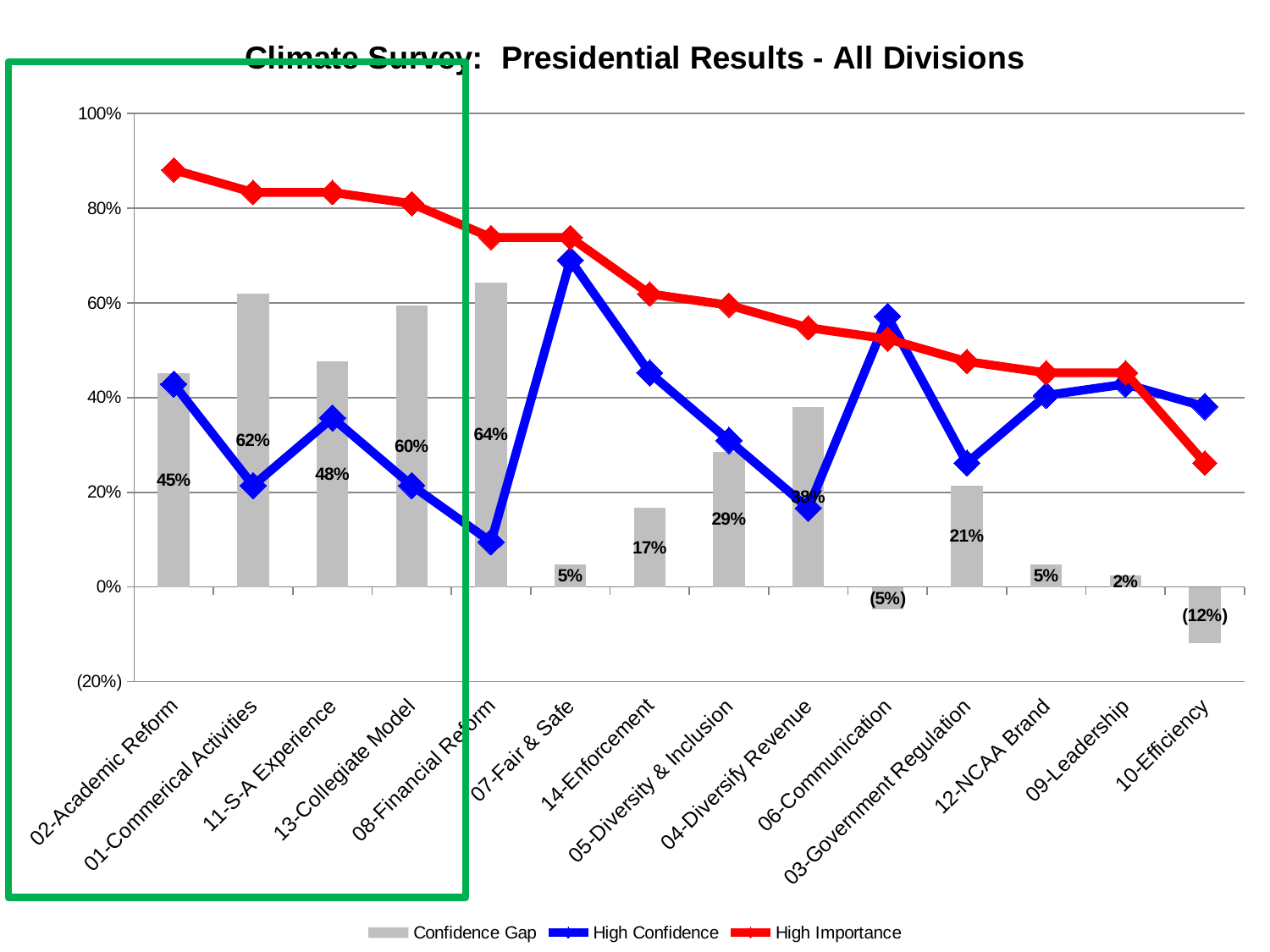

### Chart: Climate Survey:  Presidential Results - All Divisions

| Category | Confidence Gap | High Confidence | High Importance |
|---|---|---|---|
| 02-Academic Reform | 0.45238095238095316 | 0.42857142857142855 | 0.8809523809523804 |
| 01-Commerical Activities | 0.6190476190476196 | 0.21428571428571427 | 0.8333333333333337 |
| 11-S-A Experience | 0.47619047619047644 | 0.35714285714285776 | 0.8333333333333337 |
| 13-Collegiate Model | 0.5952380952380959 | 0.21428571428571427 | 0.8095238095238096 |
| 08-Financial Reform | 0.6428571428571429 | 0.09523809523809536 | 0.738095238095239 |
| 07-Fair & Safe | 0.047619047619047714 | 0.6904761904761911 | 0.738095238095239 |
| 14-Enforcement | 0.16666666666666669 | 0.45238095238095294 | 0.6190476190476196 |
| 05-Diversity & Inclusion | 0.28571428571428614 | 0.30952380952381003 | 0.5952380952380959 |
| 04-Diversify Revenue | 0.38095238095238143 | 0.16666666666666669 | 0.5476190476190483 |
| 06-Communication | -0.047619047619047714 | 0.5714285714285725 | 0.5238095238095238 |
| 03-Government Regulation | 0.2142857142857143 | 0.2619047619047627 | 0.47619047619047655 |
| 12-NCAA Brand | 0.04761904761904768 | 0.40476190476190477 | 0.45238095238095294 |
| 09-Leadership | 0.02380952380952386 | 0.42857142857142855 | 0.45238095238095294 |
| 10-Efficiency | -0.11904761904761915 | 0.38095238095238154 | 0.2619047619047627 |